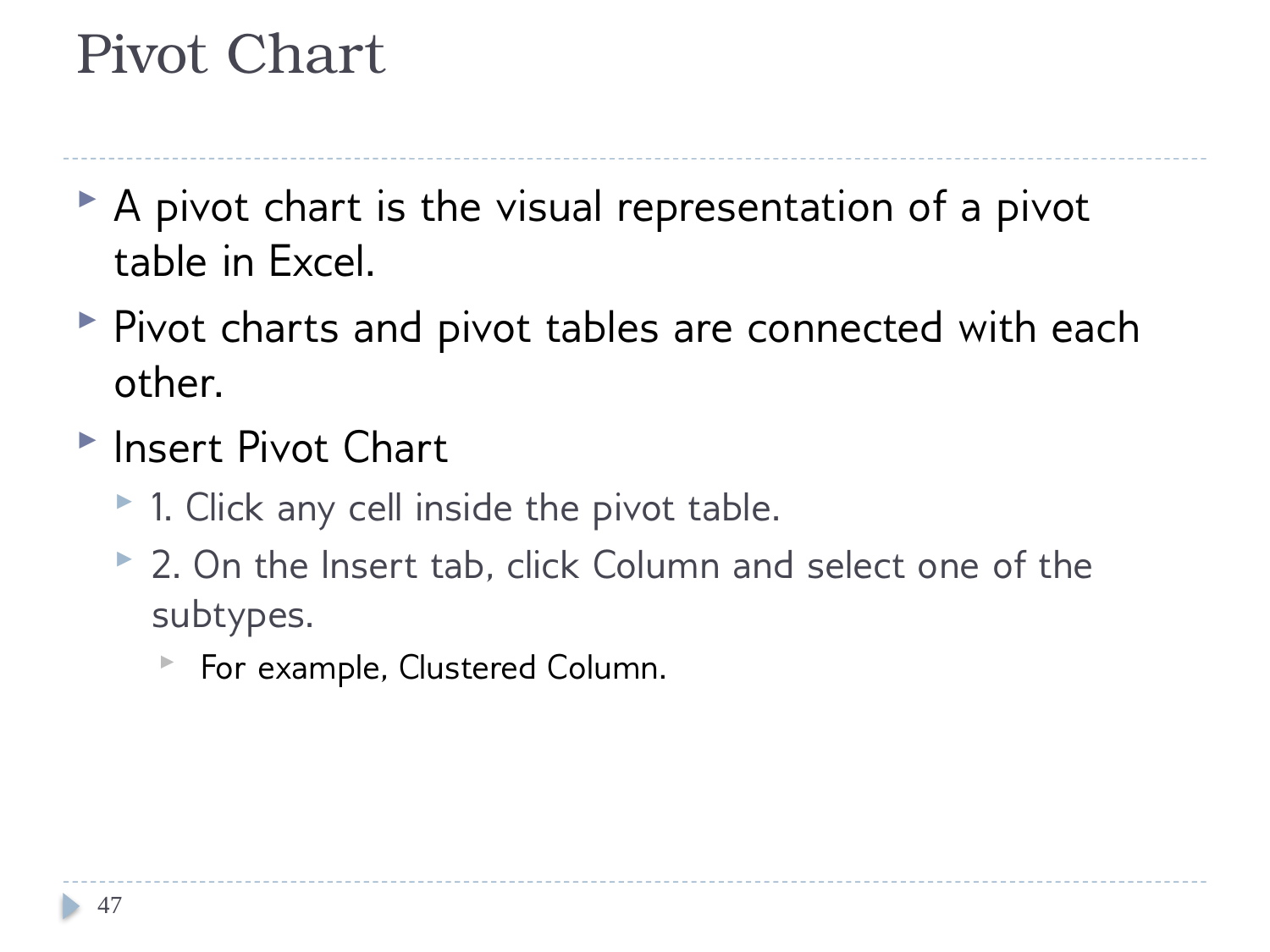

# Pivot Chart
A pivot chart is the visual representation of a pivot table in Excel.
Pivot charts and pivot tables are connected with each other.
Insert Pivot Chart
1. Click any cell inside the pivot table.
2. On the Insert tab, click Column and select one of the subtypes.
 For example, Clustered Column.

47